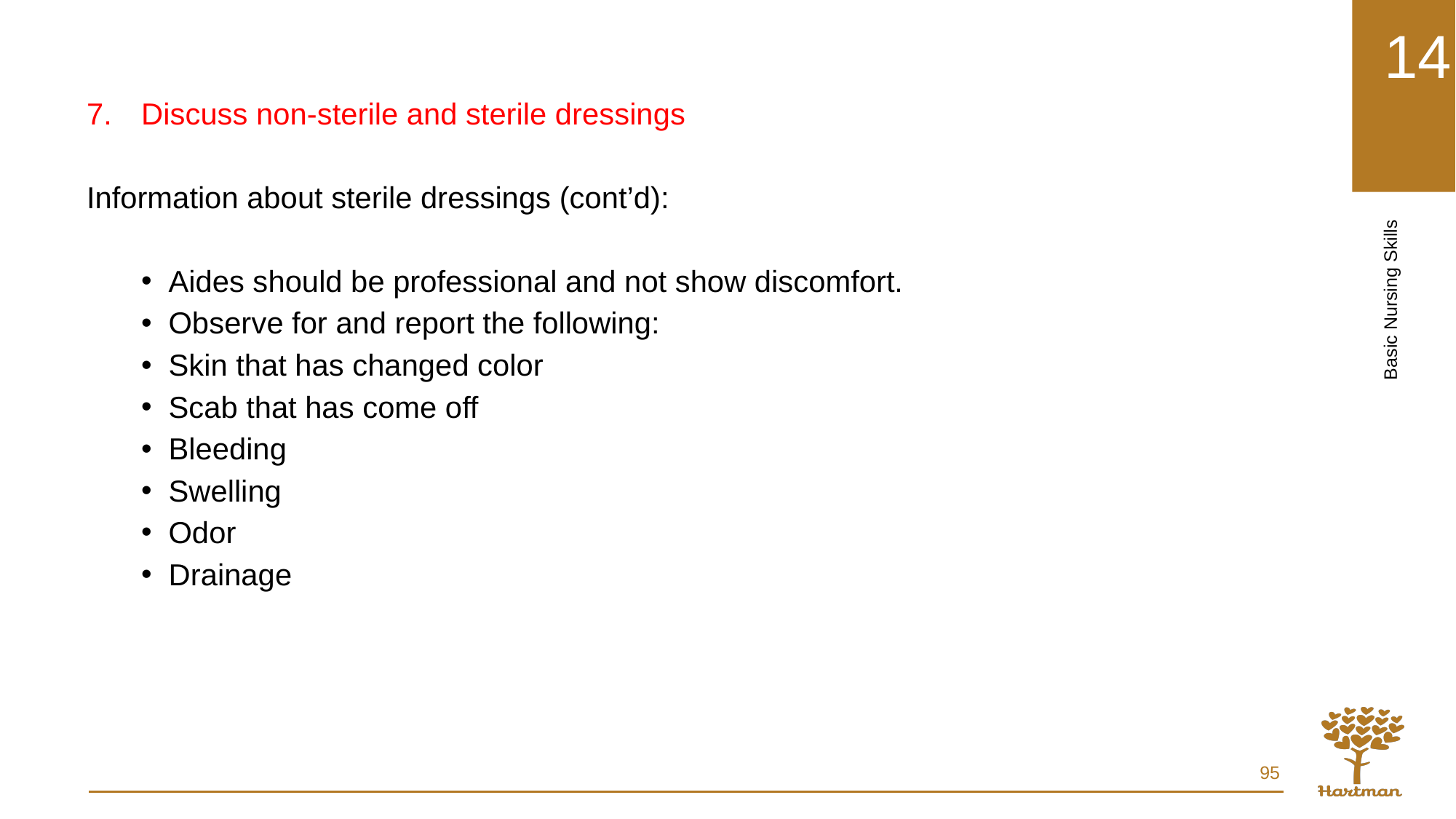

Discuss non-sterile and sterile dressings

Information about sterile dressings (cont’d):

Aides should be professional and not show discomfort.
Observe for and report the following:
Skin that has changed color
Scab that has come off
Bleeding
Swelling
Odor
Drainage

95